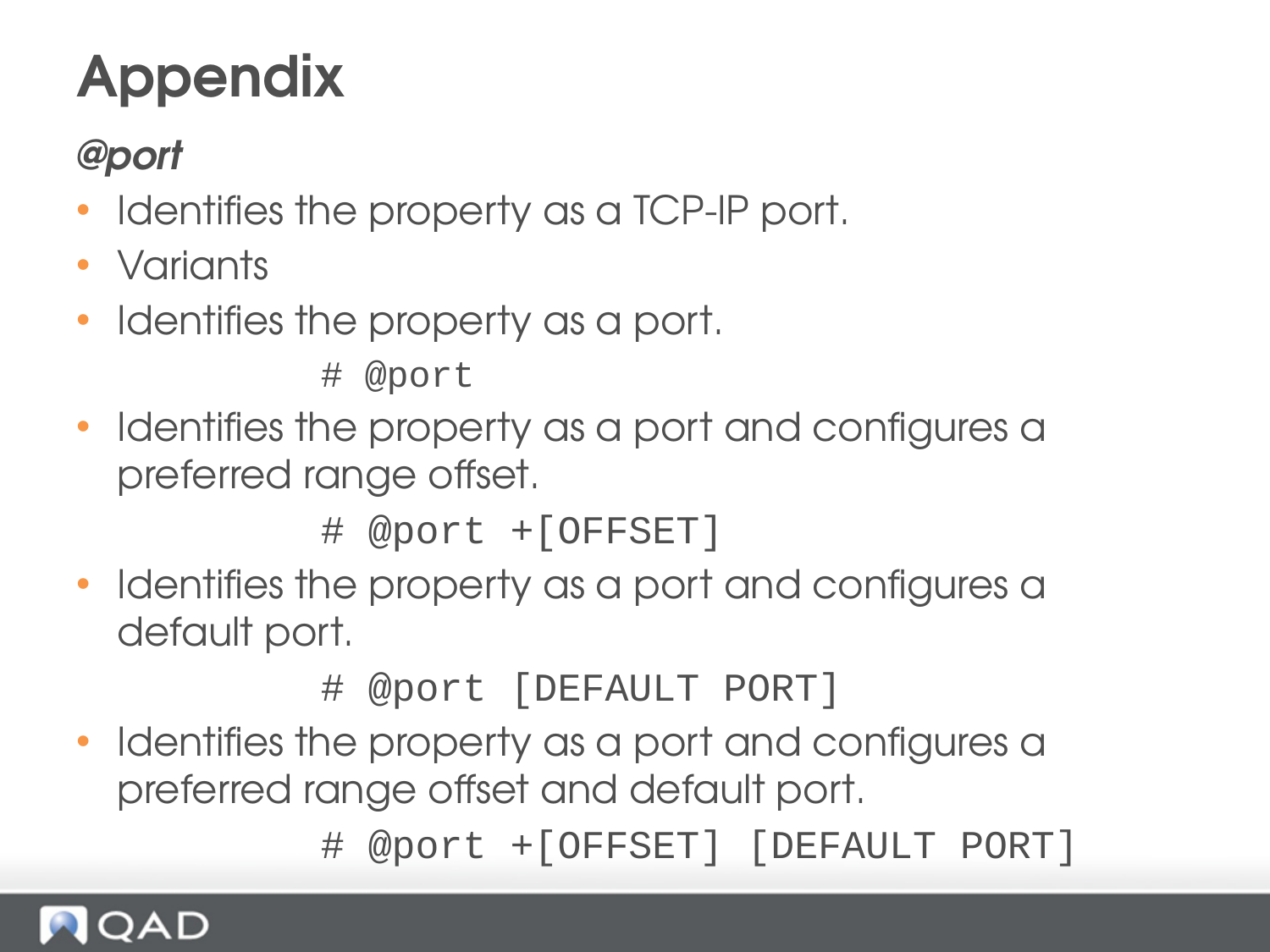

# Appendix
@port
Identifies the property as a TCP-IP port.
Variants
Identifies the property as a port.
			# @port
Identifies the property as a port and configures a preferred range offset.
			# @port +[OFFSET]
Identifies the property as a port and configures a default port.
			# @port [DEFAULT PORT]
Identifies the property as a port and configures a preferred range offset and default port.
			# @port +[OFFSET] [DEFAULT PORT]